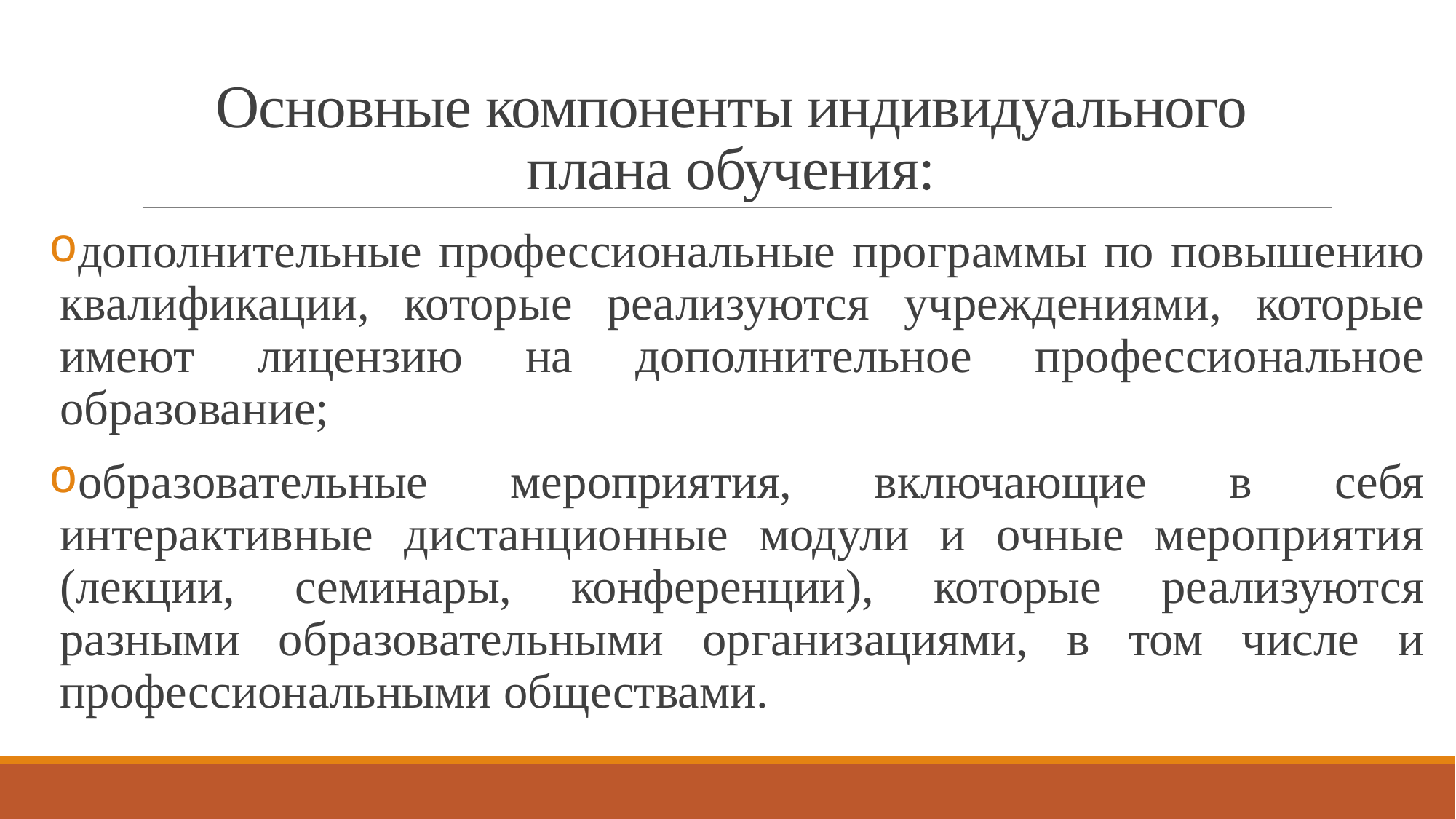

# Основные компоненты индивидуального плана обучения:
дополнительные профессиональные программы по повышению квалификации, которые реализуются учреждениями, которые имеют лицензию на дополнительное профессиональное образование;
образовательные мероприятия, включающие в себя интерактивные дистанционные модули и очные мероприятия (лекции, семинары, конференции), которые реализуются разными образовательными организациями, в том числе и профессиональными обществами.